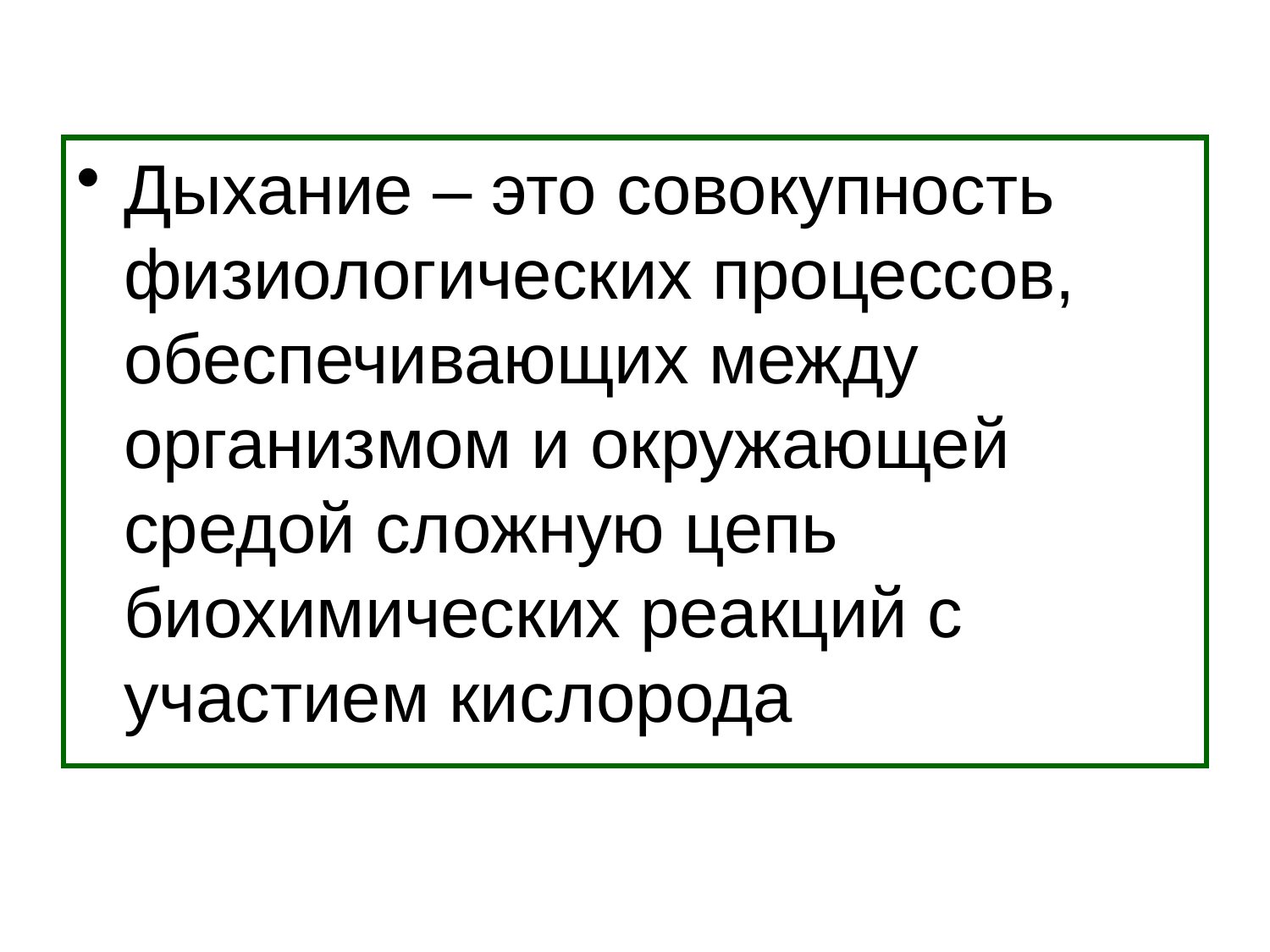

Дыхание – это совокупность физиологических процессов, обеспечивающих между организмом и окружающей средой сложную цепь биохимических реакций с участием кислорода